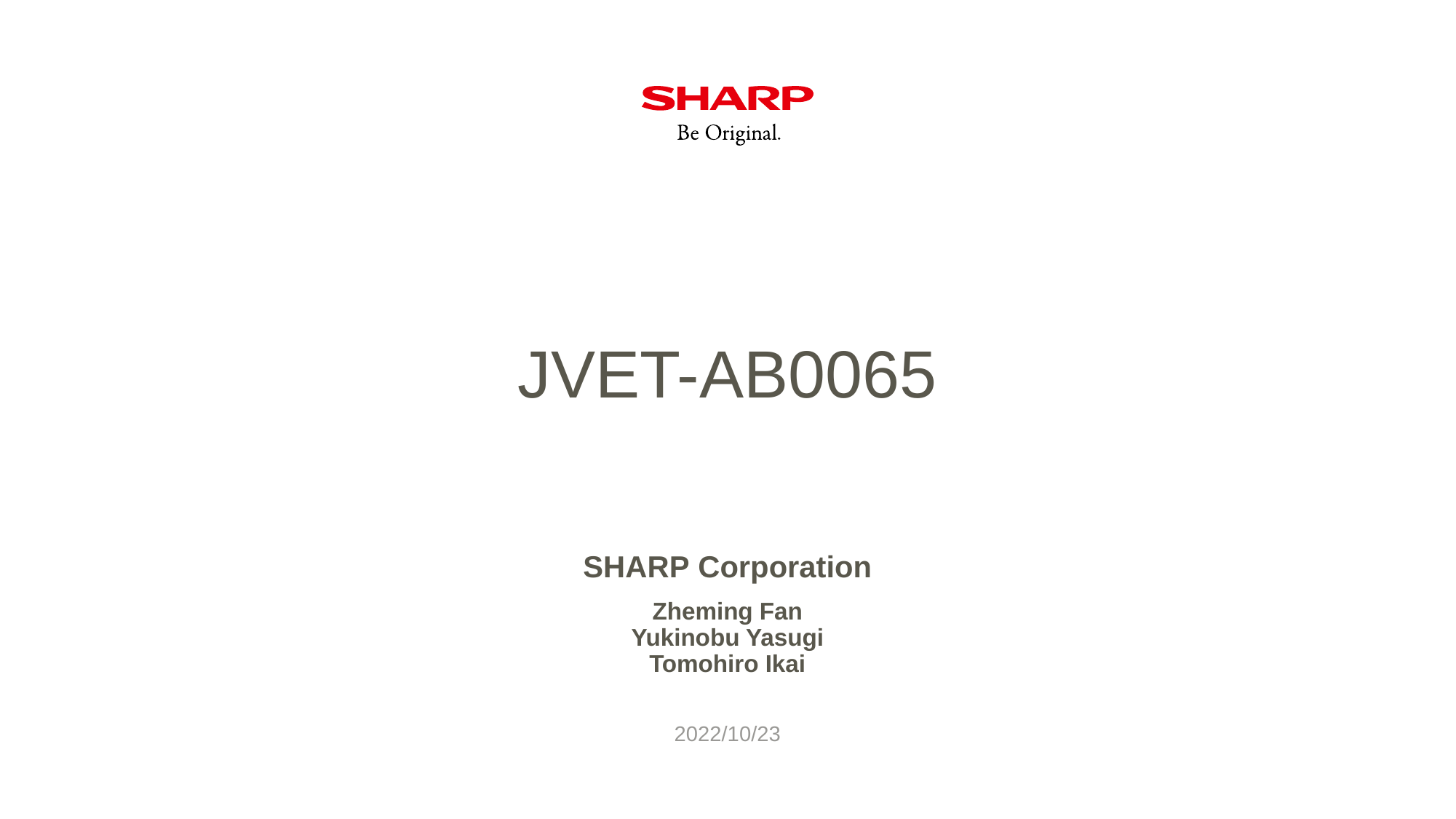

# JVET-AB0065
SHARP Corporation
Zheming Fan
Yukinobu Yasugi
Tomohiro Ikai
2022/10/23